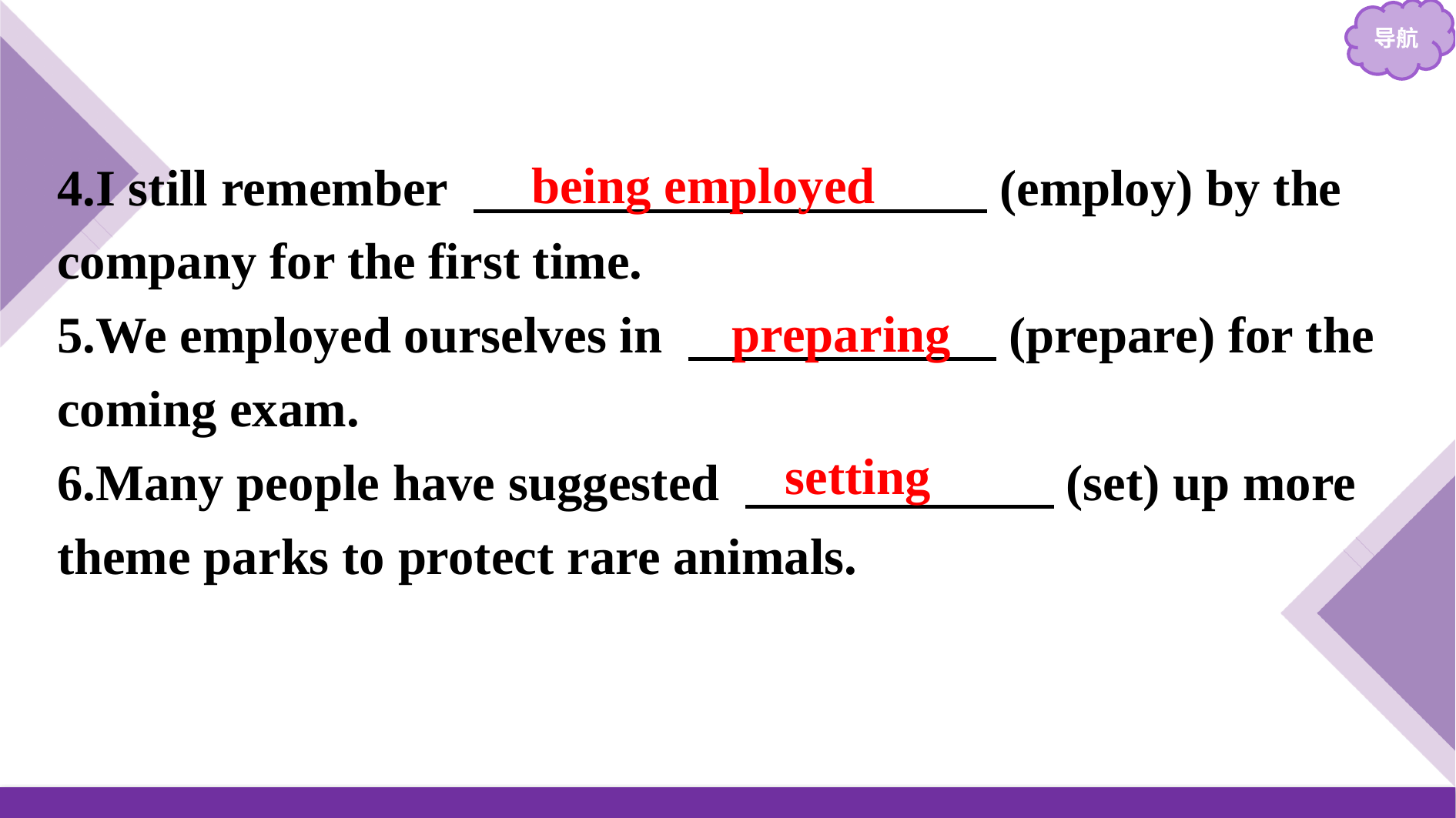

being employed
4.I still remember 　　　　　　　　　　(employ) by the company for the first time.
5.We employed ourselves in 　　　　　　(prepare) for the coming exam.
6.Many people have suggested 　　　　　　(set) up more theme parks to protect rare animals.
preparing
setting